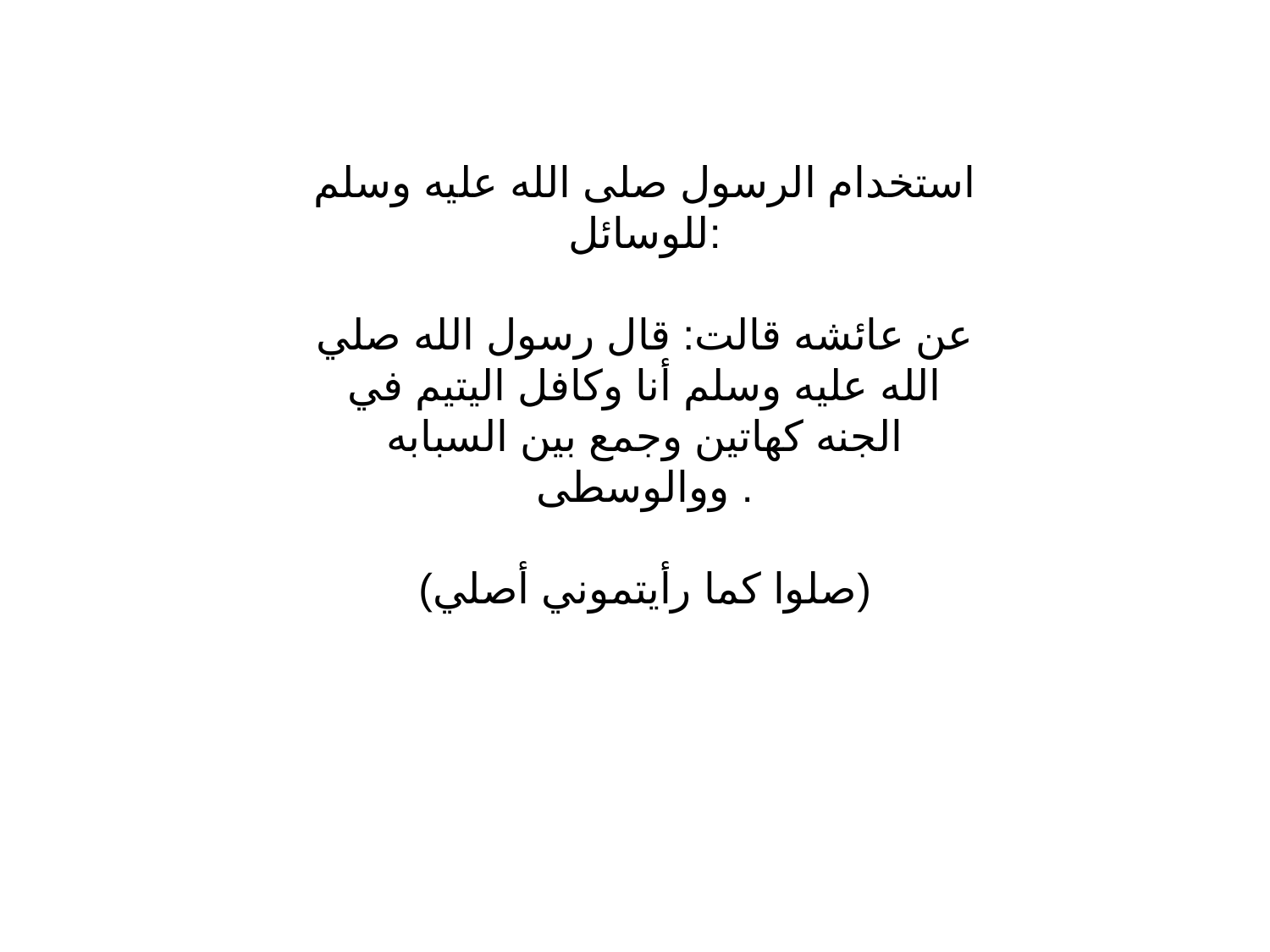

استخدام الرسول صلى الله عليه وسلم للوسائل:

عن عائشه قالت: قال رسول الله صلي الله عليه وسلم أنا وكافل اليتيم في الجنه كهاتين وجمع بين السبابه ووالوسطى .

(صلوا كما رأيتموني أصلي)